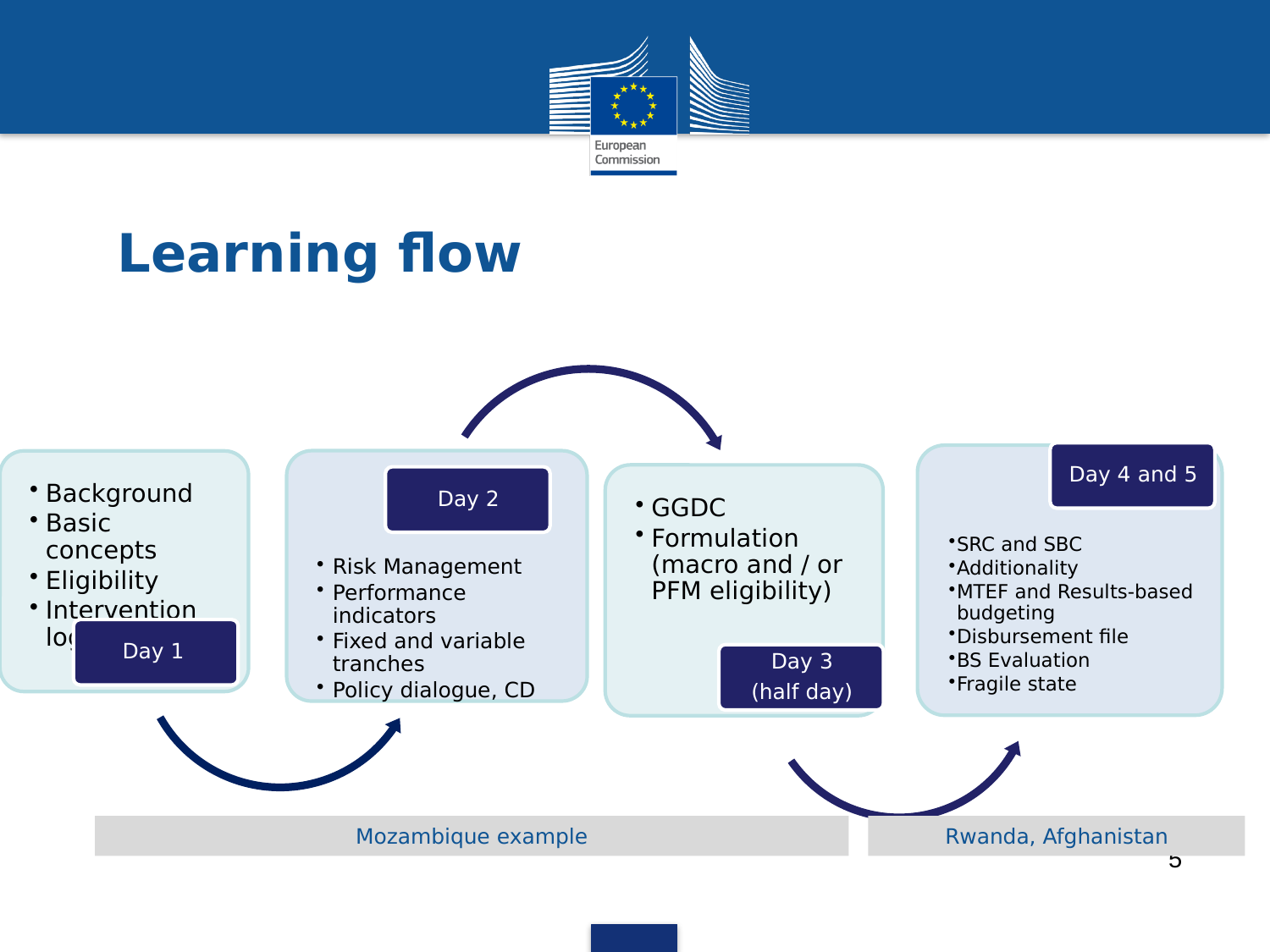

# Learning flow
Background
Basic concepts
Eligibility
Intervention logic
Day 1

Risk Management
Performance indicators
Fixed and variable tranches
Policy dialogue, CD
Day 2
GGDC
Formulation (macro and / or PFM eligibility)
Day 3
(half day)
SRC and SBC
Additionality
MTEF and Results-based budgeting
Disbursement file
BS Evaluation
Fragile state
Day 4 and 5
Mozambique example
Rwanda, Afghanistan
5